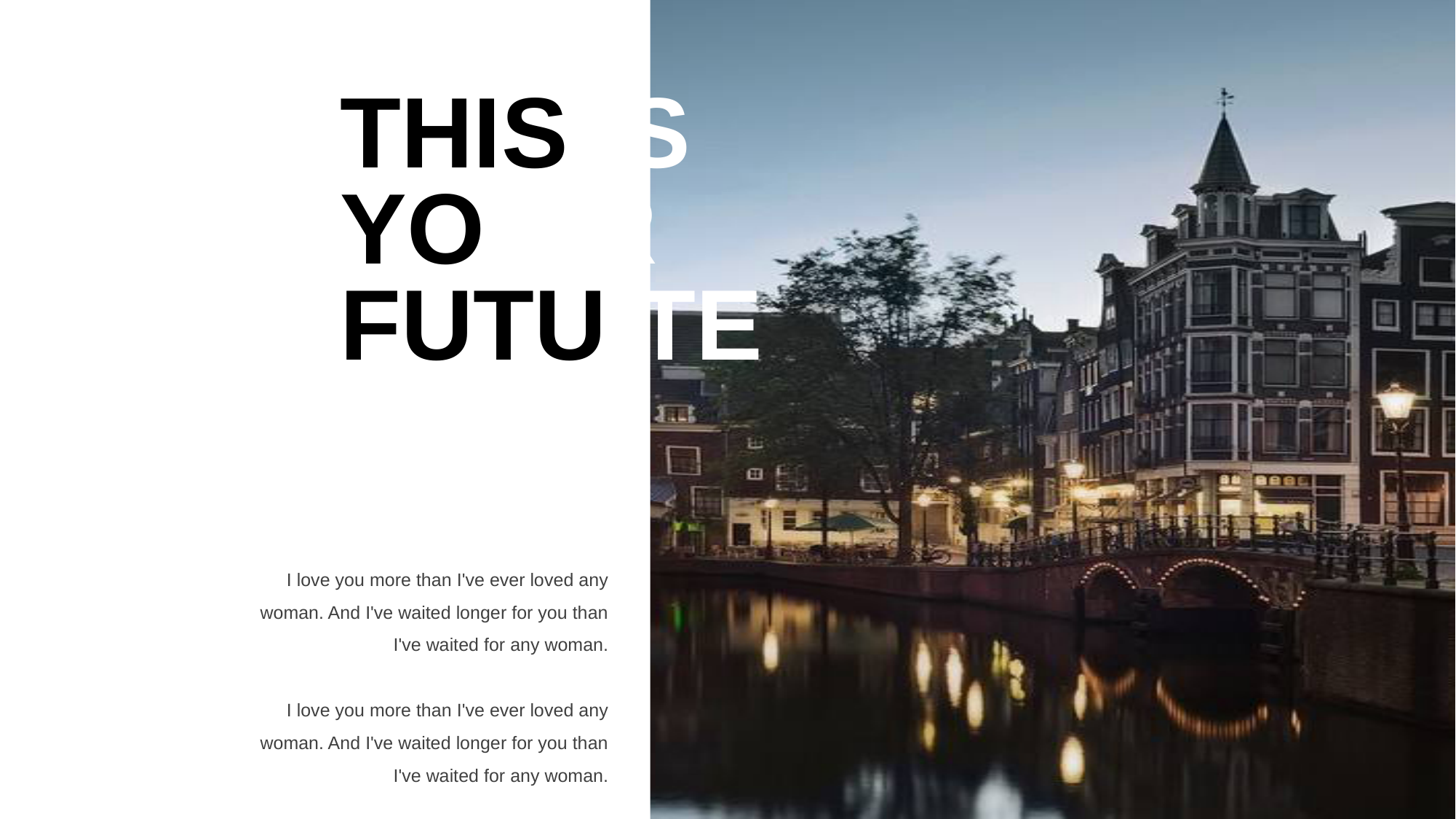

THIS IS YO UR
FUTU TE
I love you more than I've ever loved any woman. And I've waited longer for you than I've waited for any woman.

I love you more than I've ever loved any woman. And I've waited longer for you than I've waited for any woman.